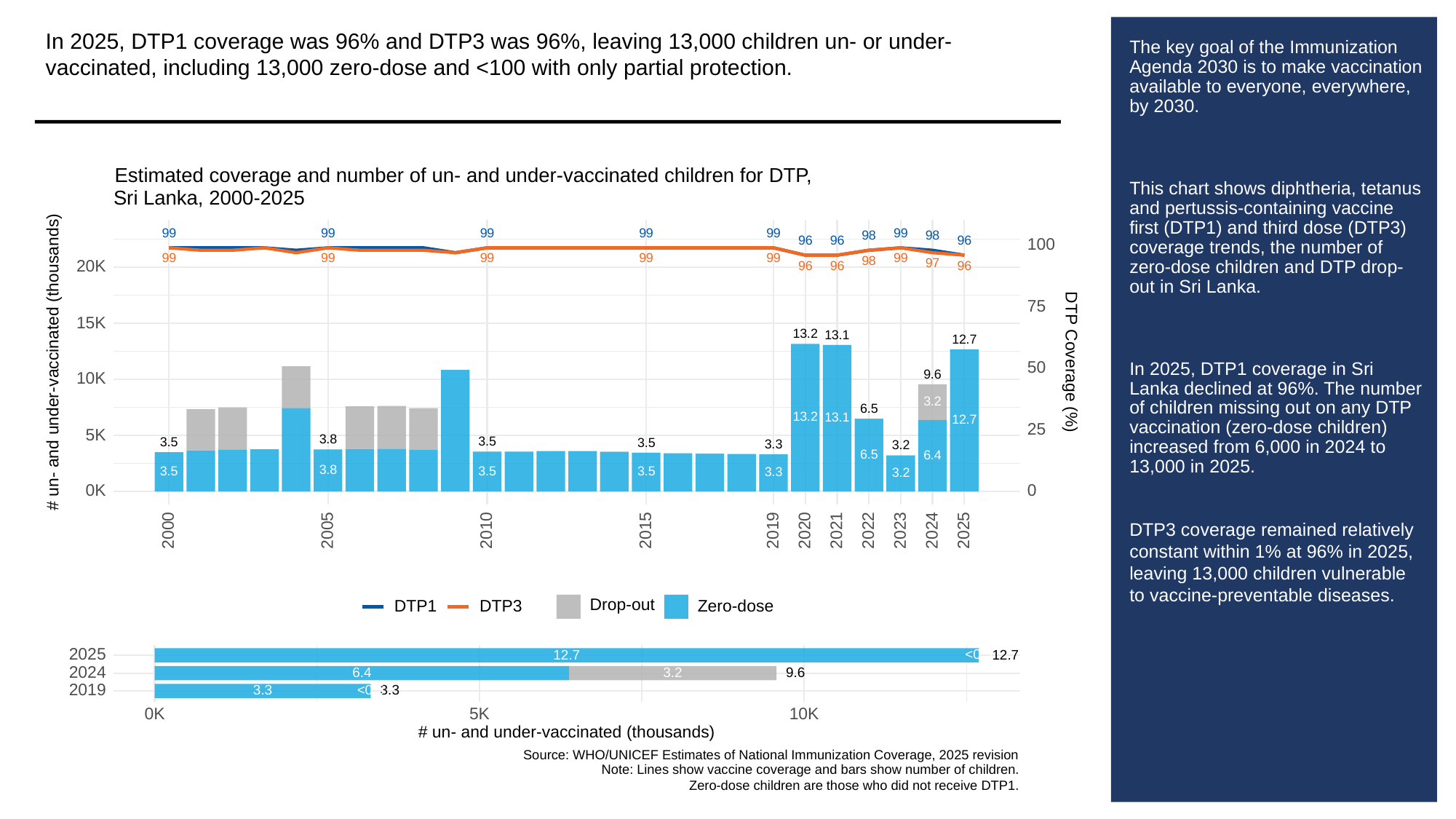

In 2025, DTP1 coverage was 96% and DTP3 was 96%, leaving 13,000 children un- or under-vaccinated, including 13,000 zero-dose and <100 with only partial protection.
# The key goal of the Immunization Agenda 2030 is to make vaccination available to everyone, everywhere, by 2030.

This chart shows diphtheria, tetanus and pertussis-containing vaccine first (DTP1) and third dose (DTP3) coverage trends, the number of zero-dose children and DTP drop-out in Sri Lanka.

In 2025, DTP1 coverage in Sri Lanka declined at 96%. The number of children missing out on any DTP vaccination (zero-dose children) increased from 6,000 in 2024 to 13,000 in 2025.

DTP3 coverage remained relatively constant within 1% at 96% in 2025, leaving 13,000 children vulnerable to vaccine-preventable diseases.

Estimated coverage and number of un- and under-vaccinated children for DTP,
Sri Lanka, 2000-2025

99
99
99
99
99
99
98
98
96
96
96
100

99
99
99
99
99
99
98
97
20K
96
96
96

75
15K

13.2
13.1
12.7

# un- and under-vaccinated (thousands)
DTP Coverage (%)
50

9.6
10K

3.2
6.5

13.2
13.1
12.7

25
5K
3.8

3.5
3.5
3.5
3.3
3.2

6.5

6.4

3.8
3.5
3.5
3.5
3.3
3.2
0K
0

2023
2000
2005
2010
2015
2019
2020
2021
2022
2024
2025

Drop-out
DTP3
Zero-dose
DTP1

2025
<0.5
12.7
12.7

2024
3.2
6.4
9.6

2019
3.3
3.3
<0.5

0K
10K
5K
# un- and under-vaccinated (thousands)
Source: WHO/UNICEF Estimates of National Immunization Coverage, 2025 revision
Note: Lines show vaccine coverage and bars show number of children.
Zero-dose children are those who did not receive DTP1.